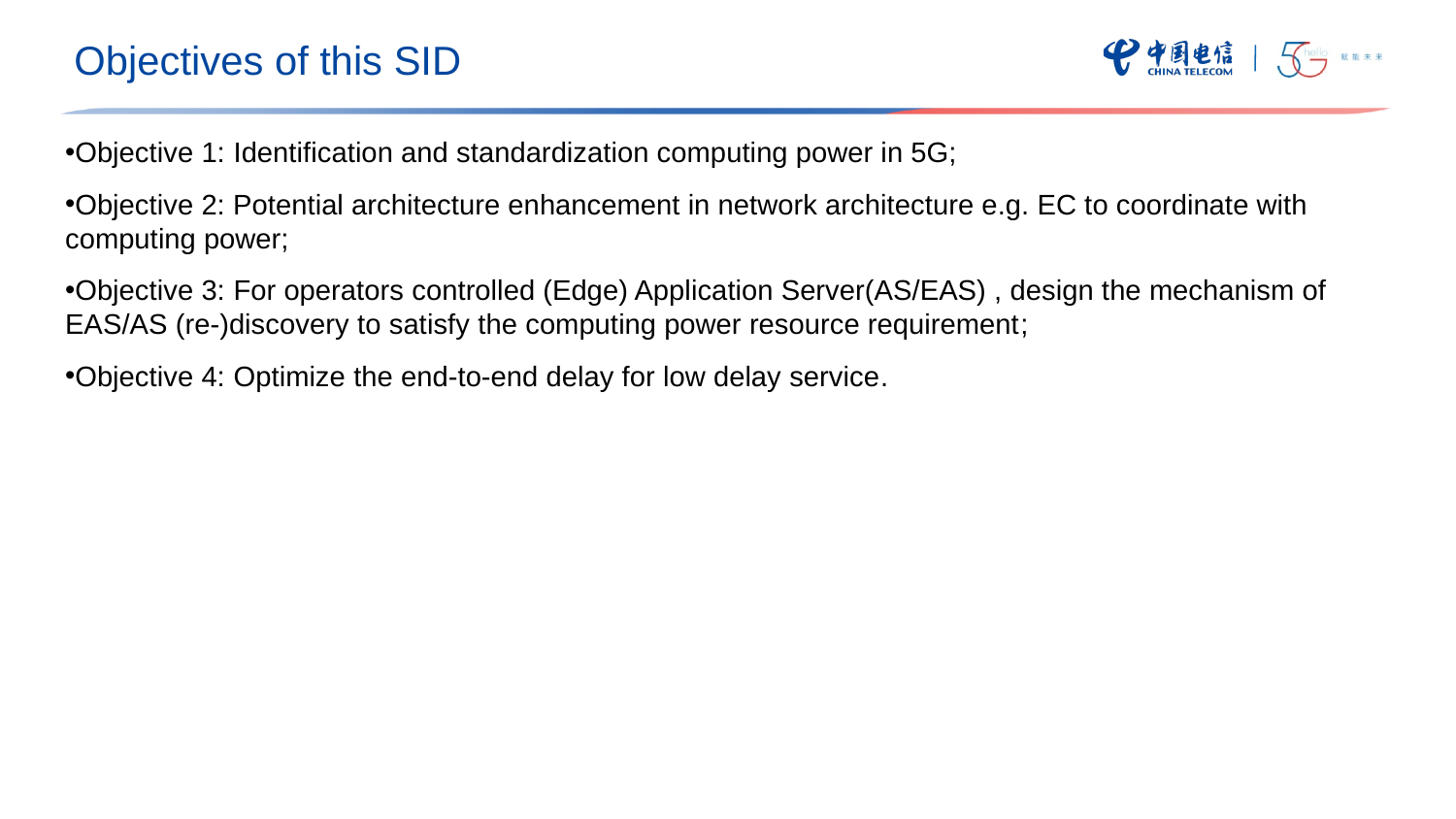

Objectives of this SID
Objective 1: Identification and standardization computing power in 5G;
Objective 2: Potential architecture enhancement in network architecture e.g. EC to coordinate with computing power;
Objective 3: For operators controlled (Edge) Application Server(AS/EAS) , design the mechanism of EAS/AS (re-)discovery to satisfy the computing power resource requirement;
Objective 4: Optimize the end-to-end delay for low delay service.